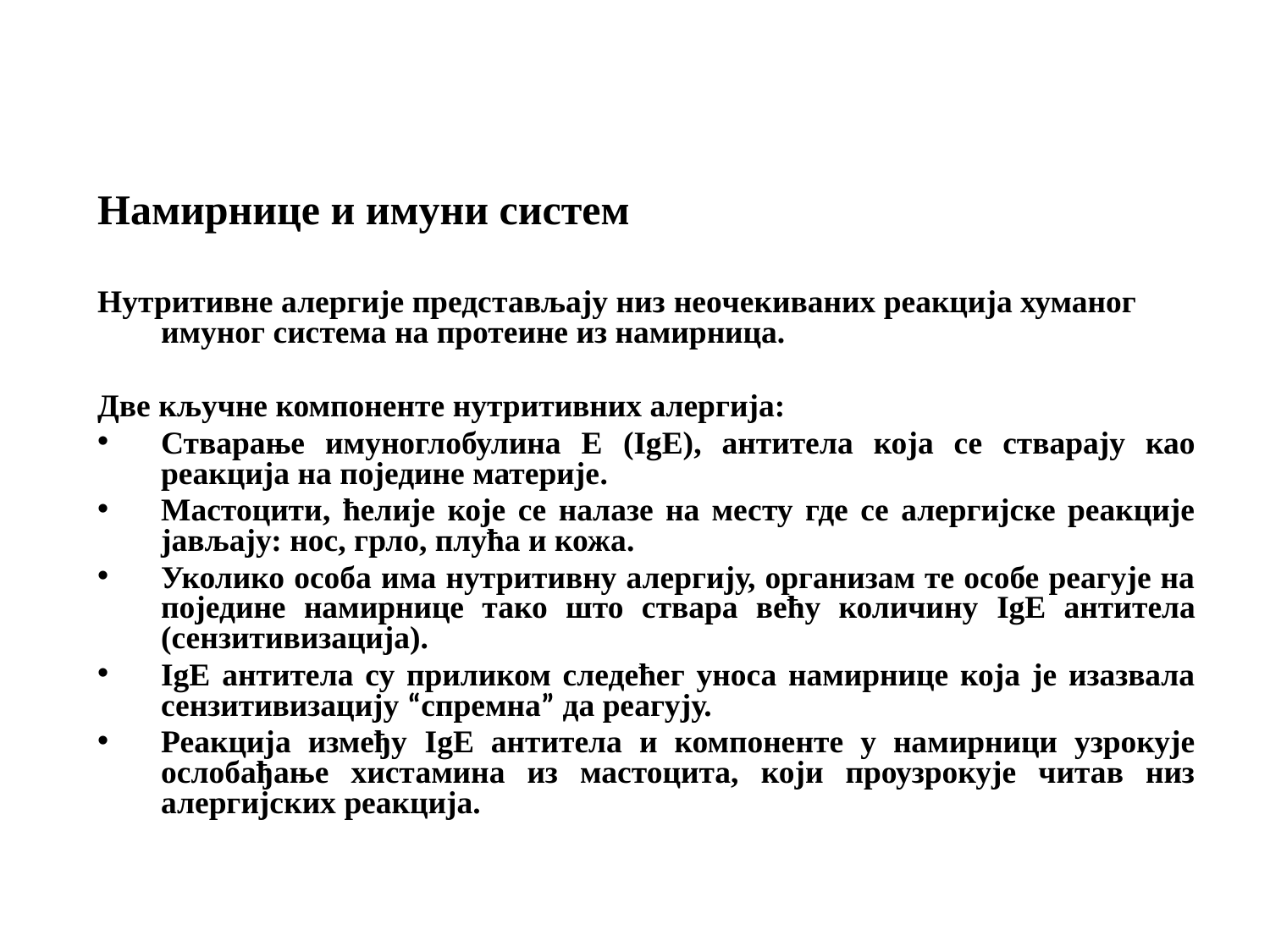

Намирнице и имуни систем

Нутритивне алергије представљају низ неочекиваних реакција хуманог имуног система на протеине из намирница.

Две кључне компоненте нутритивних алергија:
Стварање имуноглобулина Е (IgE), антитела која се стварају као реакција на поједине материје.
Мастоцити, ћелије које се налазе на месту где се алергијске реакције јављају: нос, грло, плућа и кожа.
Уколико особа има нутритивну алергију, организам те особе реагује на поједине намирнице тако што ствара већу количину IgE антитела (сензитивизација).
IgE антитела су приликом следећег уноса намирнице која је изазвала сензитивизацију “спремна” да реагују.
Реакција између IgE антитела и компоненте у намирници узрокује ослобађање хистамина из мастоцита, који проузрокује читав низ алергијских реакција.